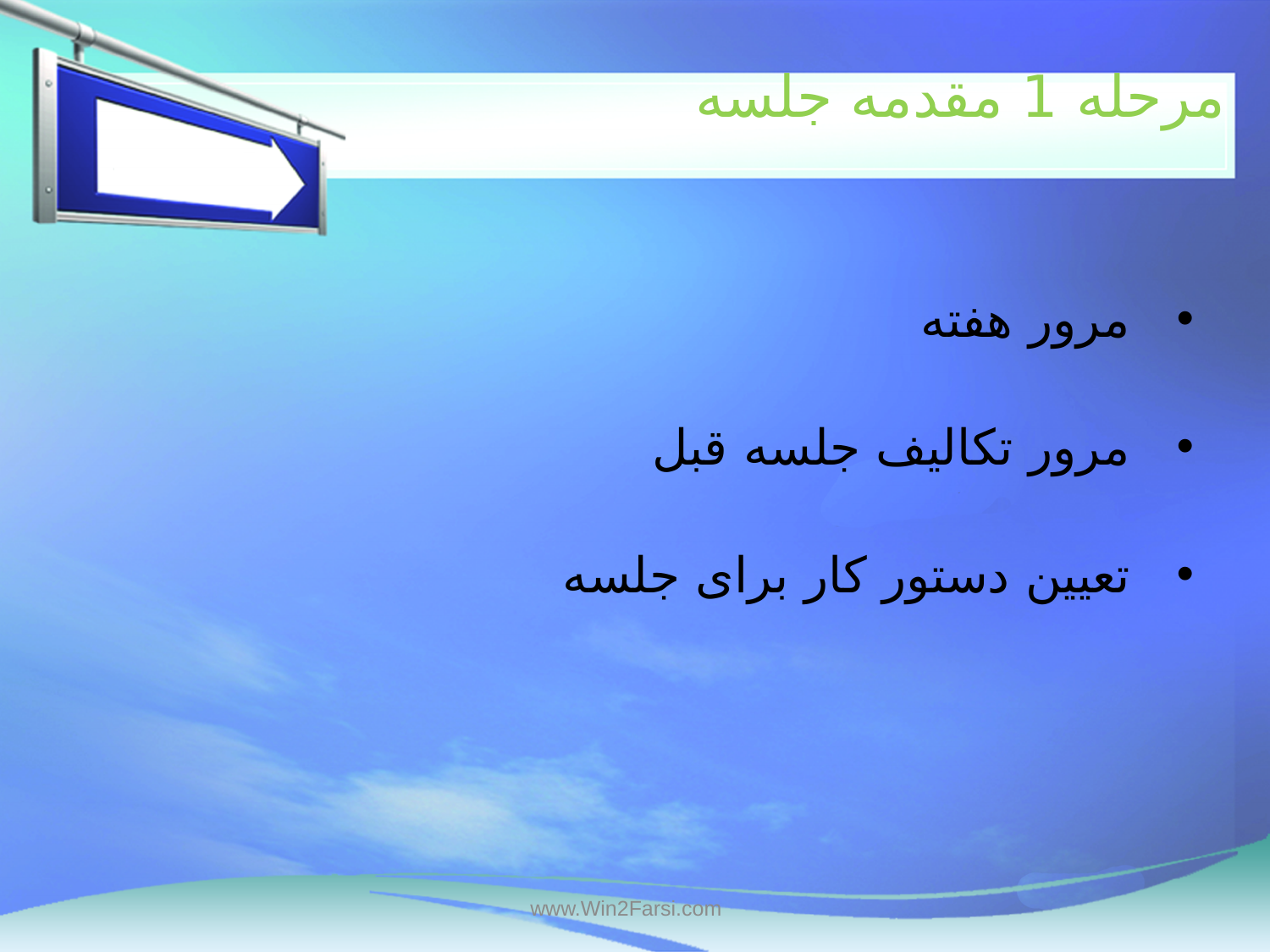

# مرحله 1 مقدمه جلسه
 مرور هفته
 مرور تکالیف جلسه قبل
 تعیین دستور کار برای جلسه
www.Win2Farsi.com